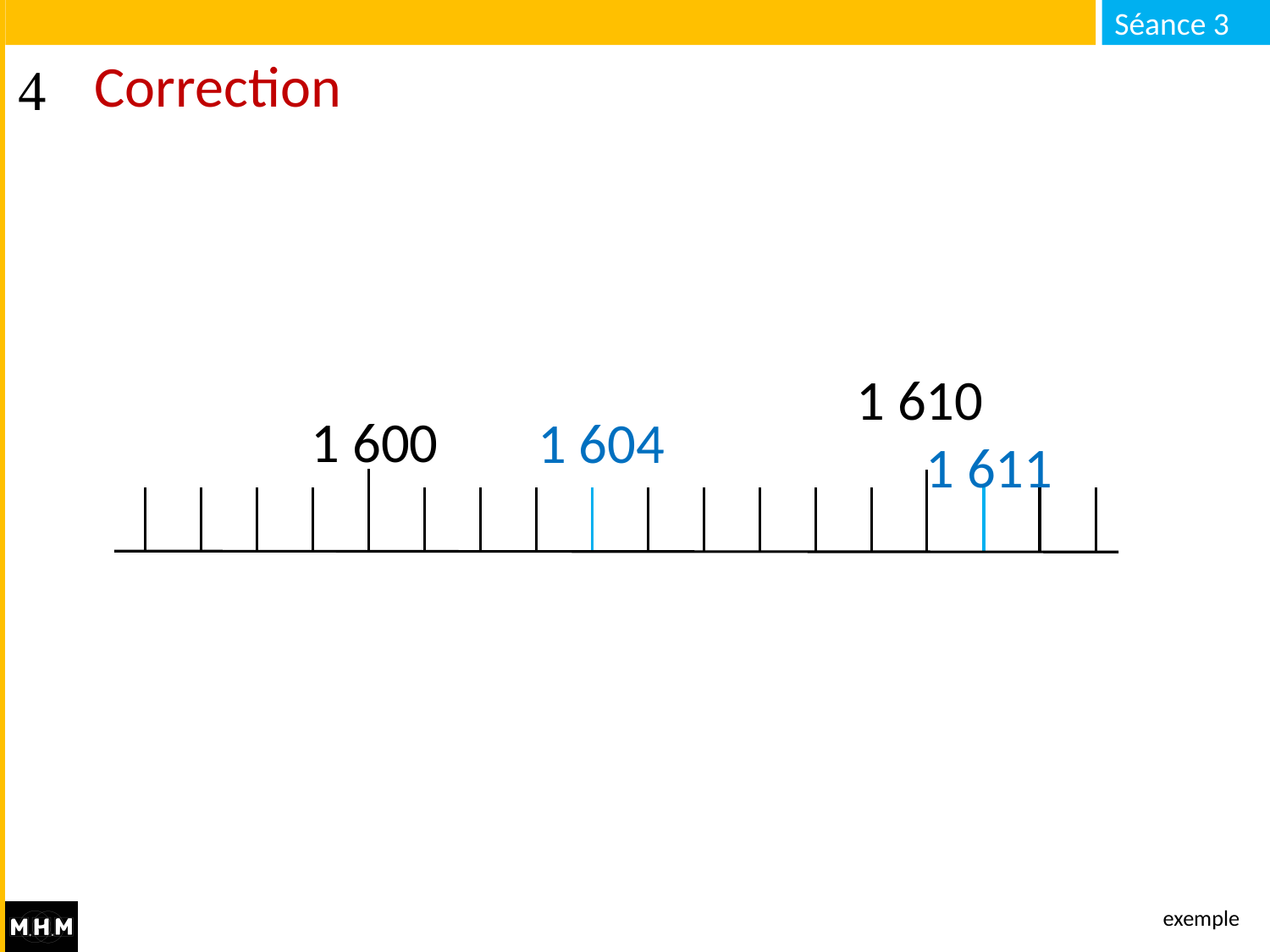

# Correction
1 610
1 600
1 604
1 611
exemple